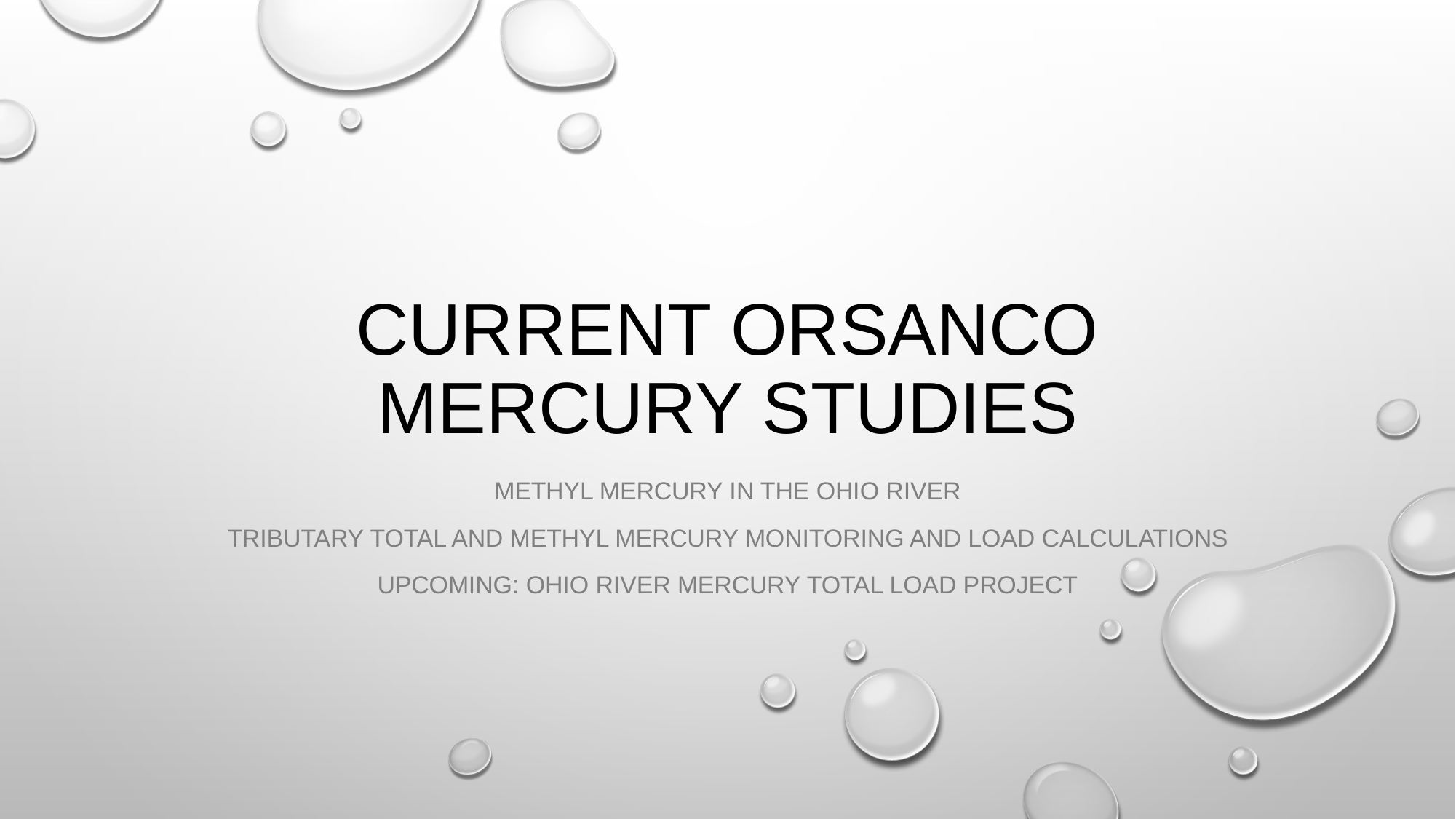

# Current ORSANCO mercury Studies
Methyl mercury in the Ohio River
Tributary total and methyl mercury monitoring and load calculations
Upcoming: ohio river mercury total load project